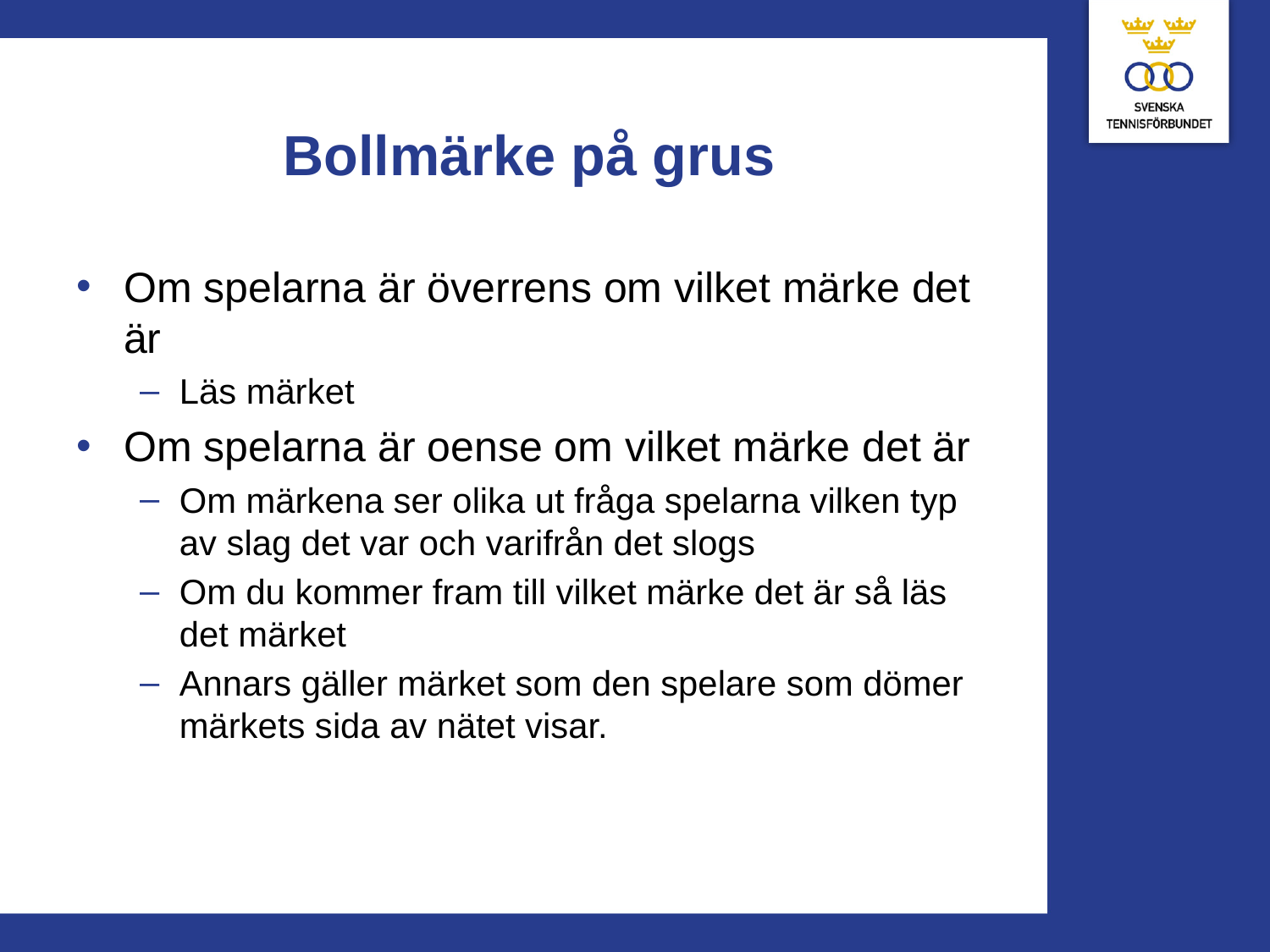

# Bollmärke på grus
Om spelarna är överrens om vilket märke det är
Läs märket
Om spelarna är oense om vilket märke det är
Om märkena ser olika ut fråga spelarna vilken typ av slag det var och varifrån det slogs
Om du kommer fram till vilket märke det är så läs det märket
Annars gäller märket som den spelare som dömer märkets sida av nätet visar.